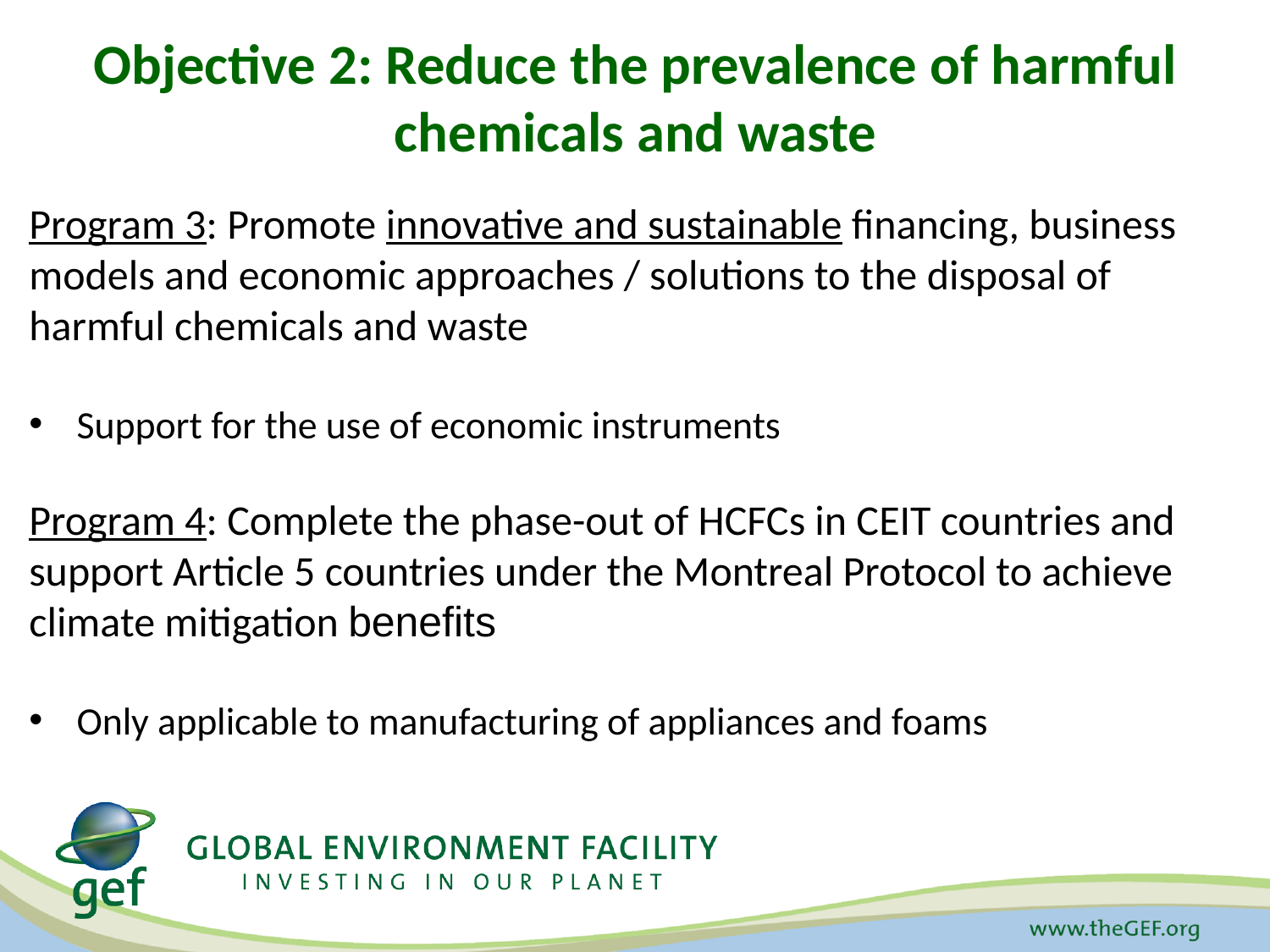

# Objective 2: Reduce the prevalence of harmful chemicals and waste
Program 3: Promote innovative and sustainable financing, business models and economic approaches / solutions to the disposal of harmful chemicals and waste

Support for the use of economic instruments
Program 4: Complete the phase-out of HCFCs in CEIT countries and support Article 5 countries under the Montreal Protocol to achieve climate mitigation benefits

Only applicable to manufacturing of appliances and foams